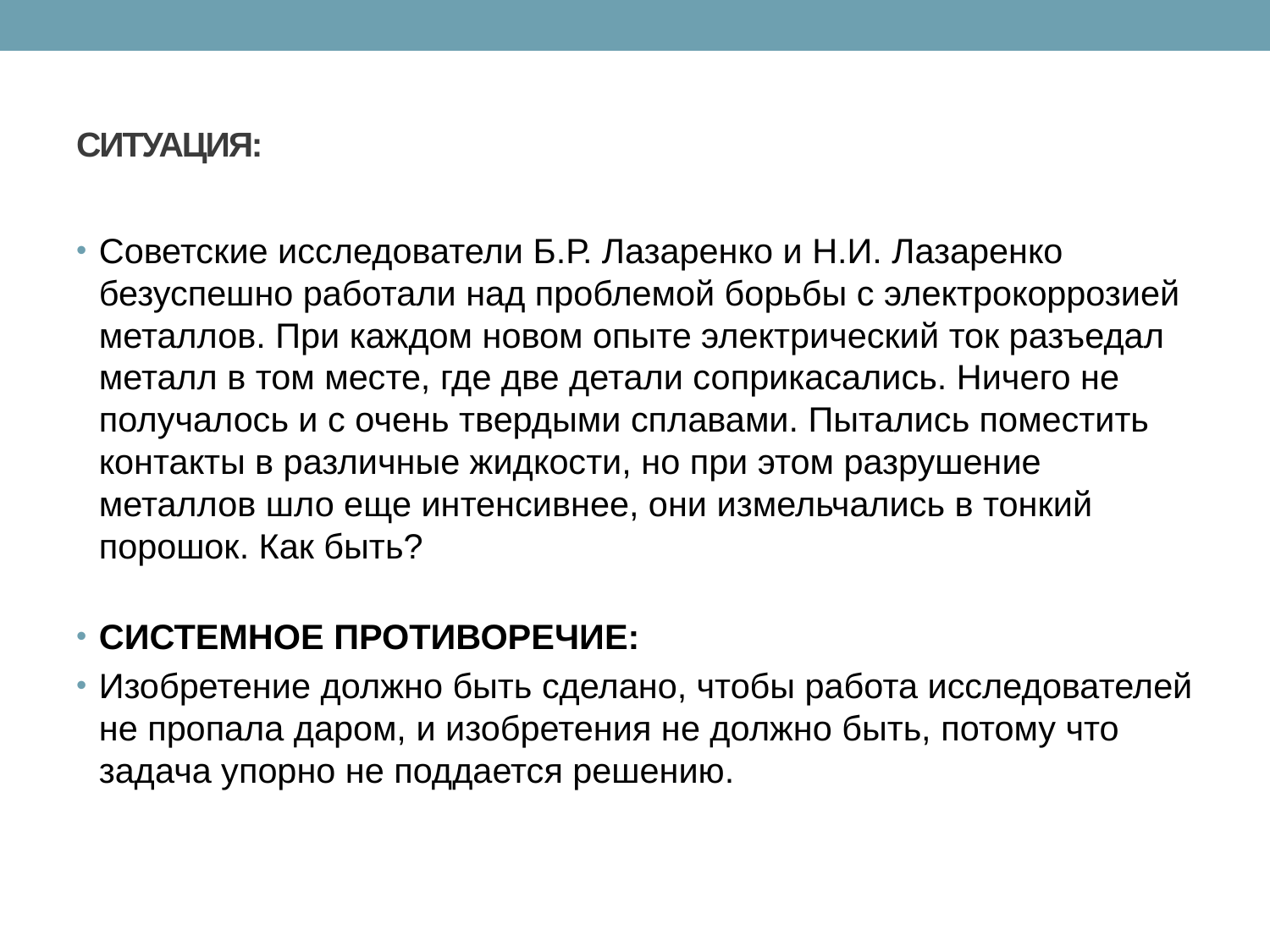

# СИТУАЦИЯ:
Советские исследователи Б.Р. Лазаренко и Н.И. Лазаренко безуспешно работали над проблемой борьбы с электрокоррозией металлов. При каждом новом опыте электрический ток разъедал металл в том месте, где две детали соприкасались. Ничего не получалось и с очень твердыми сплавами. Пытались поместить контакты в различные жидкости, но при этом разрушение металлов шло еще интенсивнее, они измельчались в тонкий порошок. Как быть?
СИСТЕМНОЕ ПРОТИВОРЕЧИЕ:
Изобретение должно быть сделано, чтобы работа исследователей не пропала даром, и изобретения не должно быть, потому что задача упорно не поддается решению.